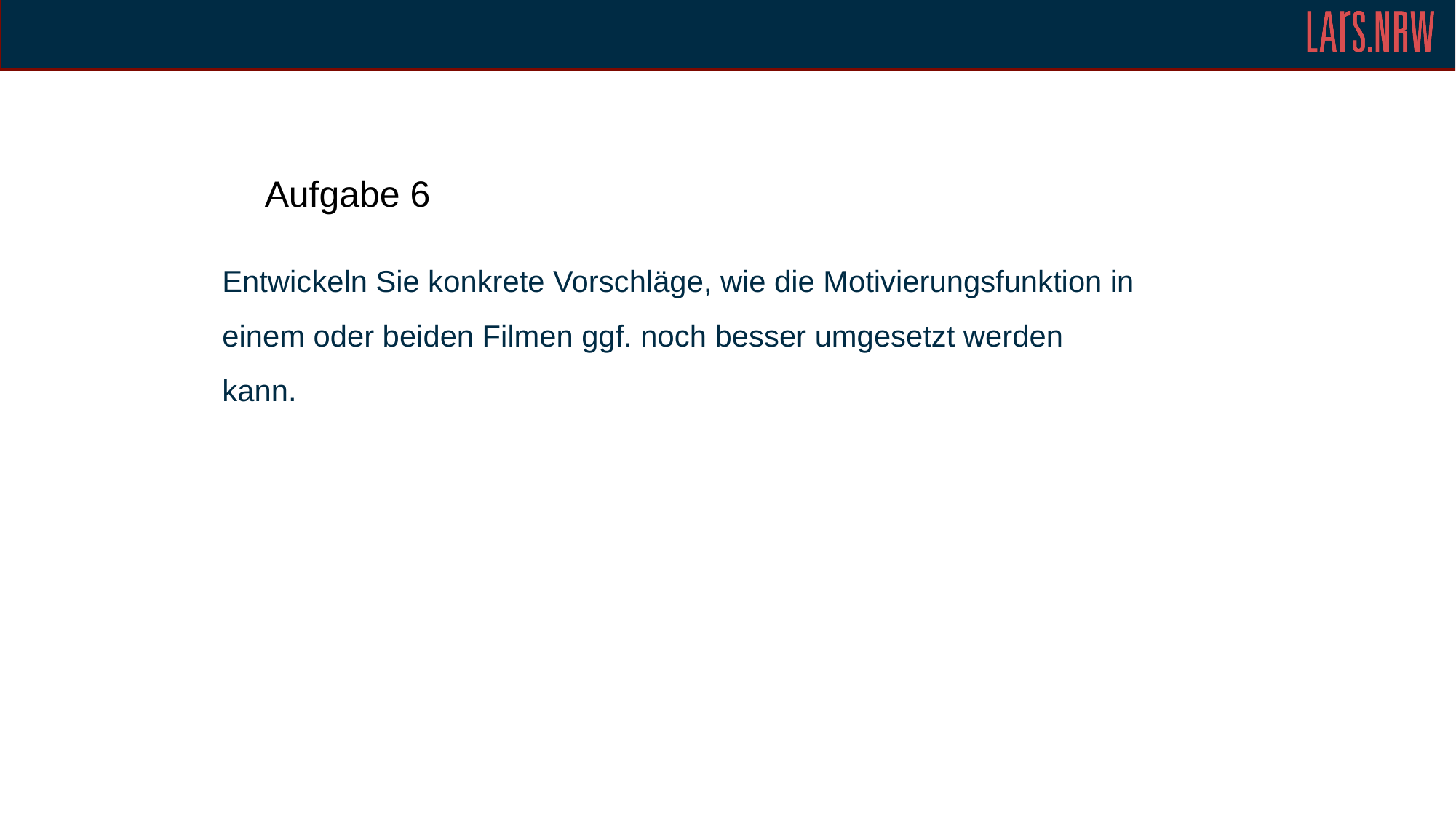

# Aufgabe 6
Entwickeln Sie konkrete Vorschläge, wie die Motivierungsfunktion in einem oder beiden Filmen ggf. noch besser umgesetzt werden kann.